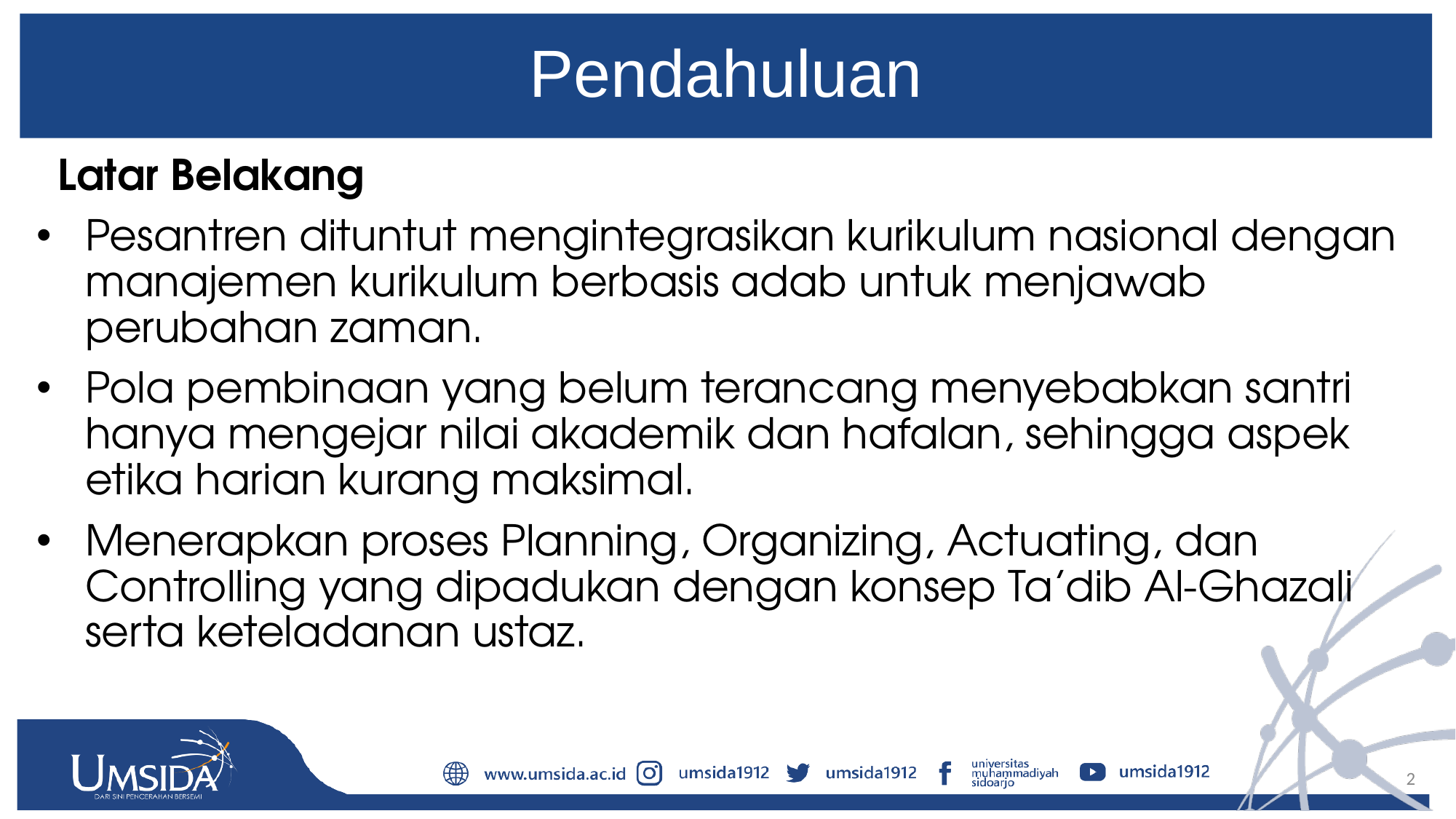

# Pendahuluan
Latar Belakang
Pesantren dituntut mengintegrasikan kurikulum nasional dengan manajemen kurikulum berbasis adab untuk menjawab perubahan zaman.
Pola pembinaan yang belum terancang menyebabkan santri hanya mengejar nilai akademik dan hafalan, sehingga aspek etika harian kurang maksimal.
Menerapkan proses Planning, Organizing, Actuating, dan Controlling yang dipadukan dengan konsep Ta’dib Al-Ghazali serta keteladanan ustaz.